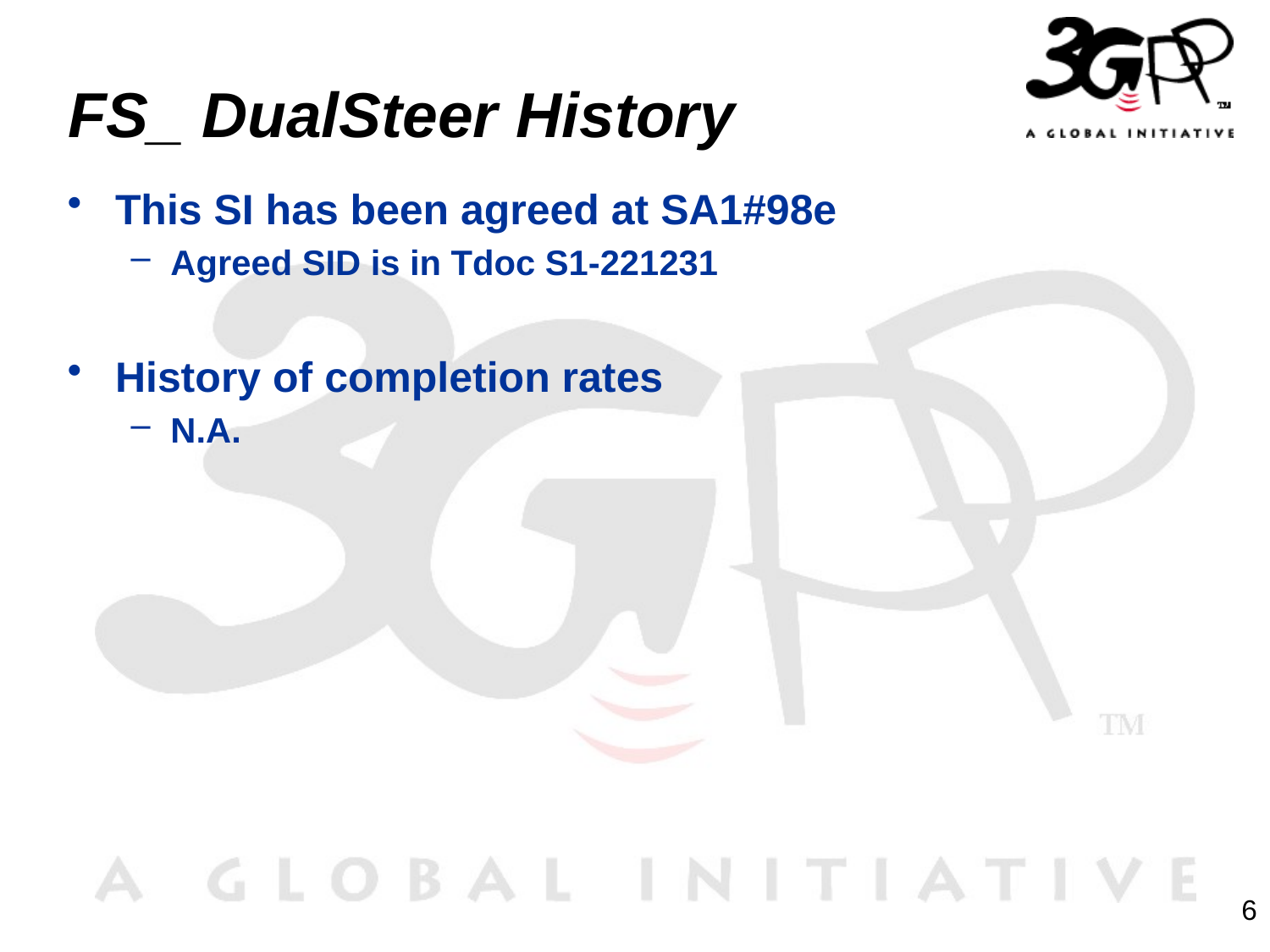

# FS_ DualSteer History
This SI has been agreed at SA1#98e
Agreed SID is in Tdoc S1-221231

History of completion rates
N.A.
6